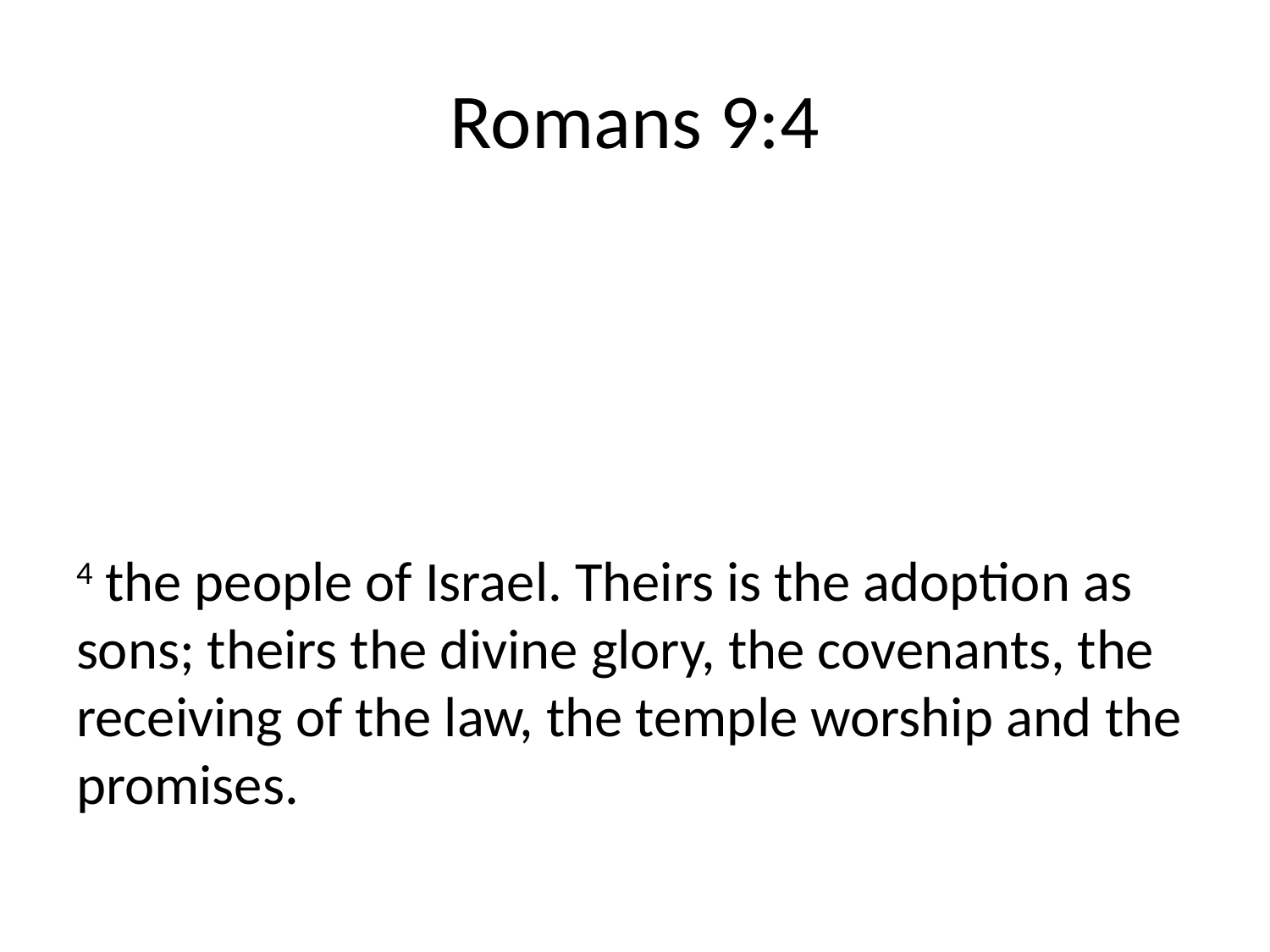

# Romans 9:4

4 the people of Israel. Theirs is the adoption as sons; theirs the divine glory, the covenants, the receiving of the law, the temple worship and the promises.